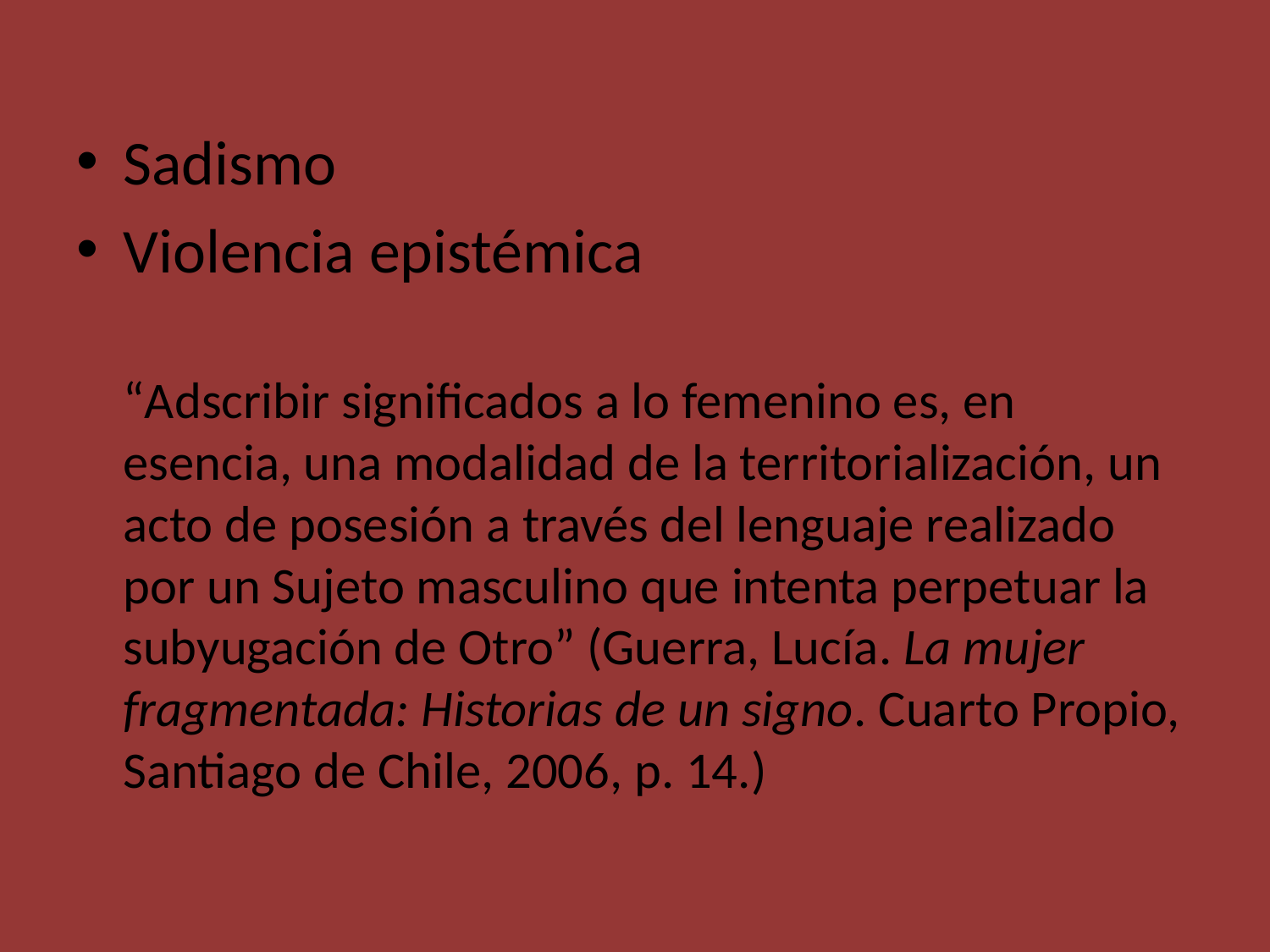

#
Sadismo
Violencia epistémica

	“Adscribir significados a lo femenino es, en esencia, una modalidad de la territorialización, un acto de posesión a través del lenguaje realizado por un Sujeto masculino que intenta perpetuar la subyugación de Otro” (Guerra, Lucía. La mujer fragmentada: Historias de un signo. Cuarto Propio, Santiago de Chile, 2006, p. 14.)